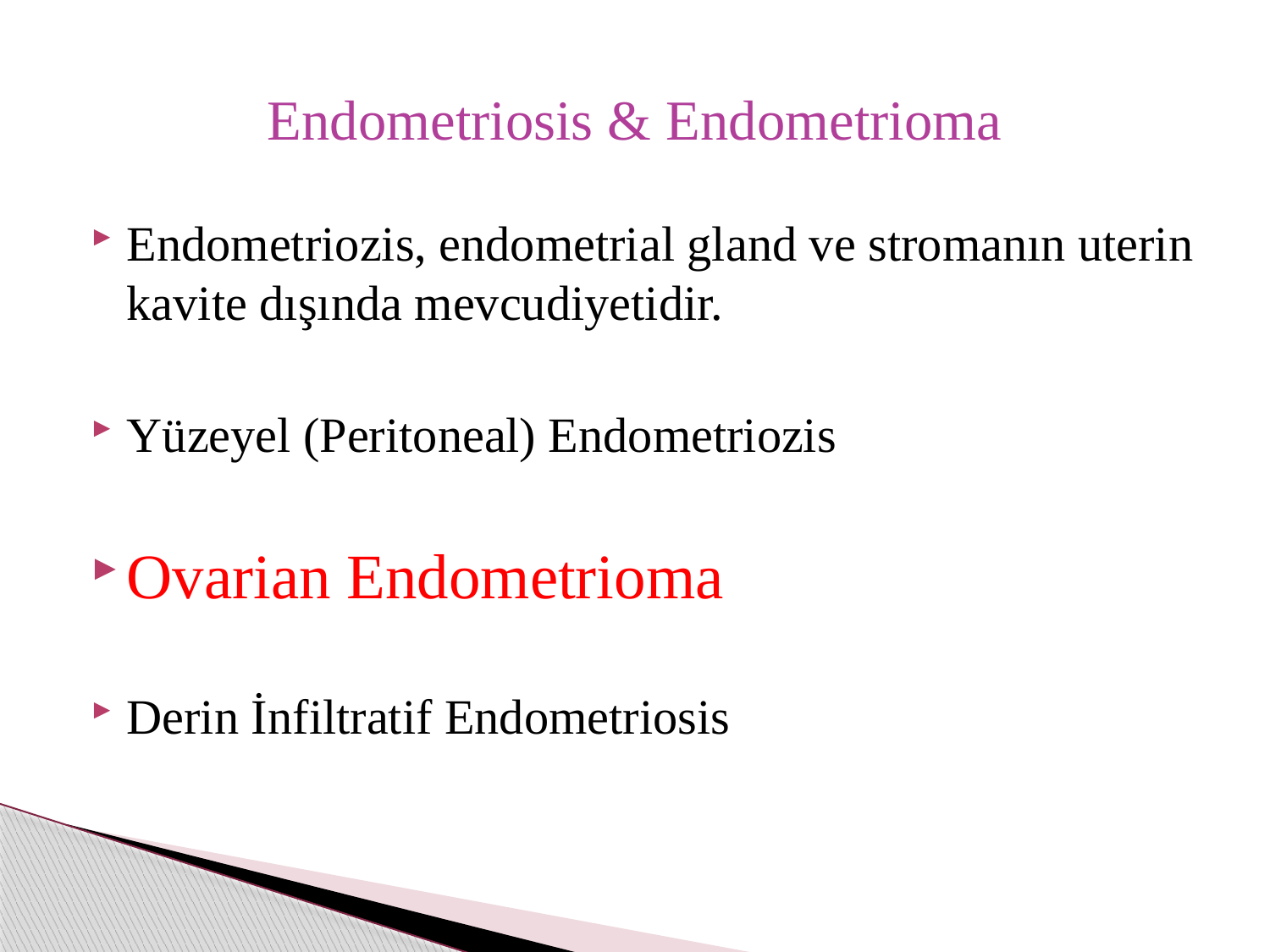

# Endometriosis & Endometrioma
Endometriozis, endometrial gland ve stromanın uterin kavite dışında mevcudiyetidir.

Yüzeyel (Peritoneal) Endometriozis

Ovarian Endometrioma

Derin İnfiltratif Endometriosis